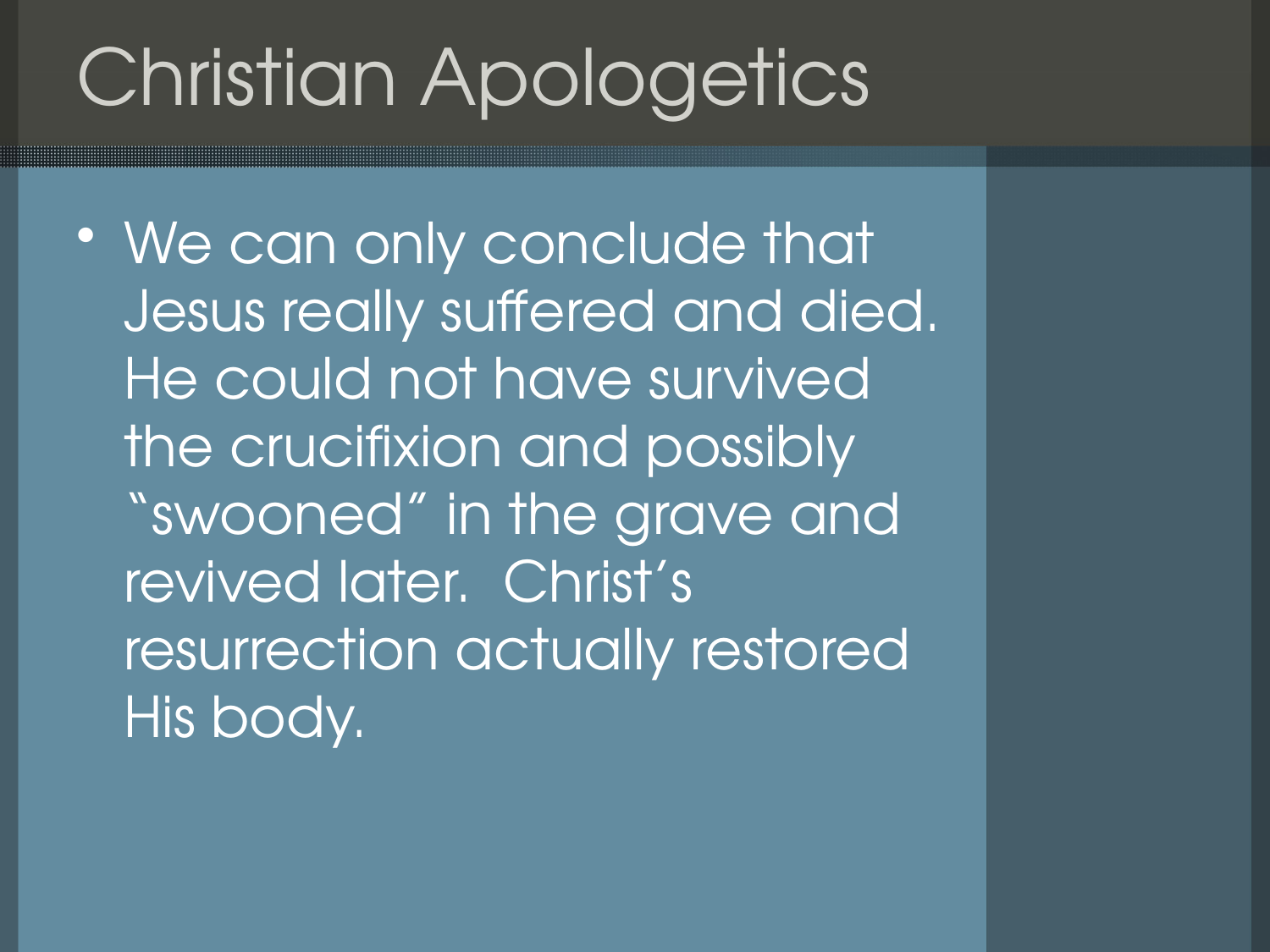

# Christian Apologetics
We can only conclude that Jesus really suffered and died.  He could not have survived the crucifixion and possibly “swooned” in the grave and revived later.  Christ’s resurrection actually restored His body.